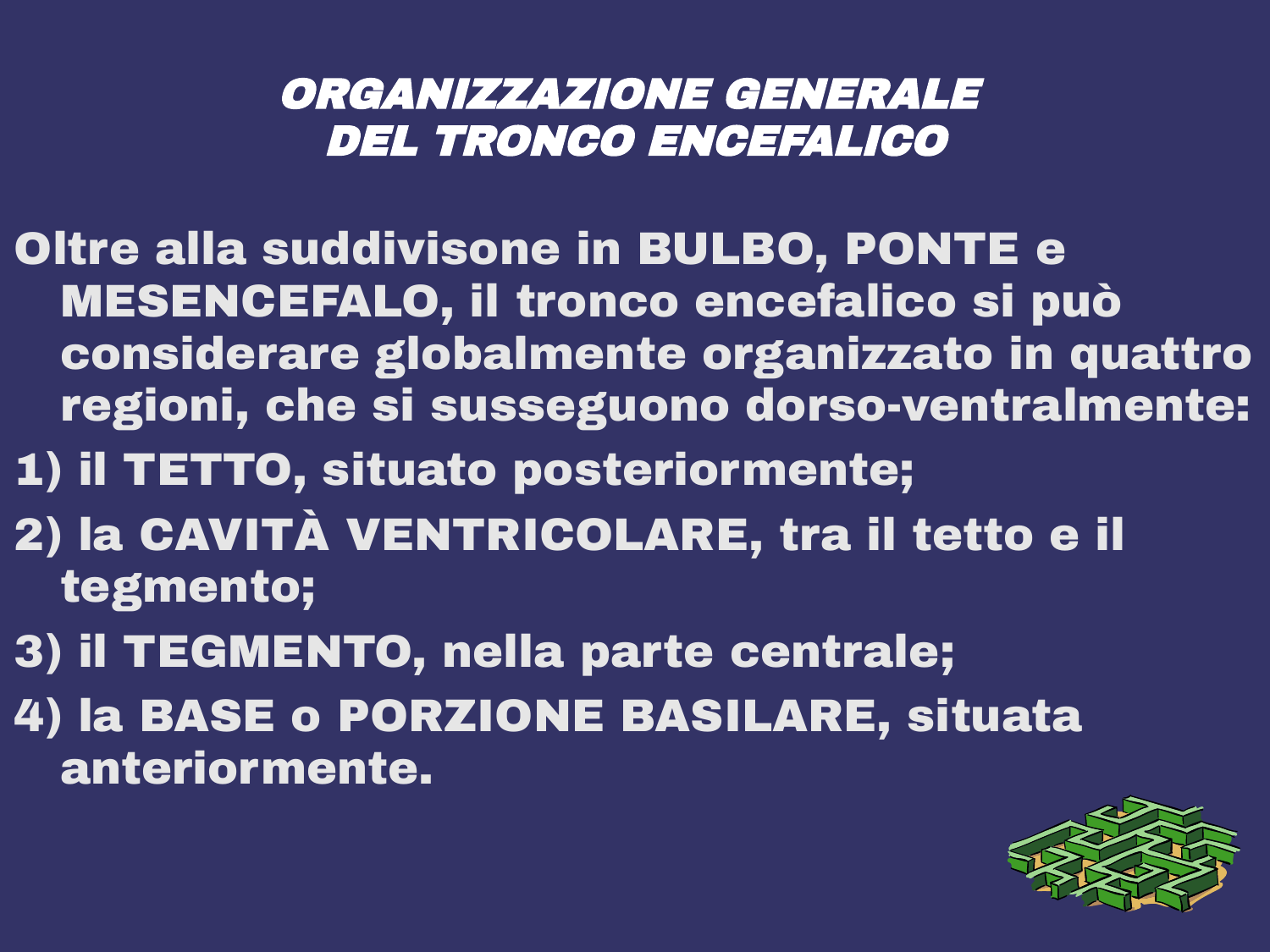

# ORGANIZZAZIONE GENERALE DEL TRONCO ENCEFALICO
Oltre alla suddivisone in BULBO, PONTE e MESENCEFALO, il tronco encefalico si può considerare globalmente organizzato in quattro regioni, che si susseguono dorso-ventralmente:
1) il TETTO, situato posteriormente;
2) la CAVITÀ VENTRICOLARE, tra il tetto e il tegmento;
3) il TEGMENTO, nella parte centrale;
4) la BASE o PORZIONE BASILARE, situata anteriormente.